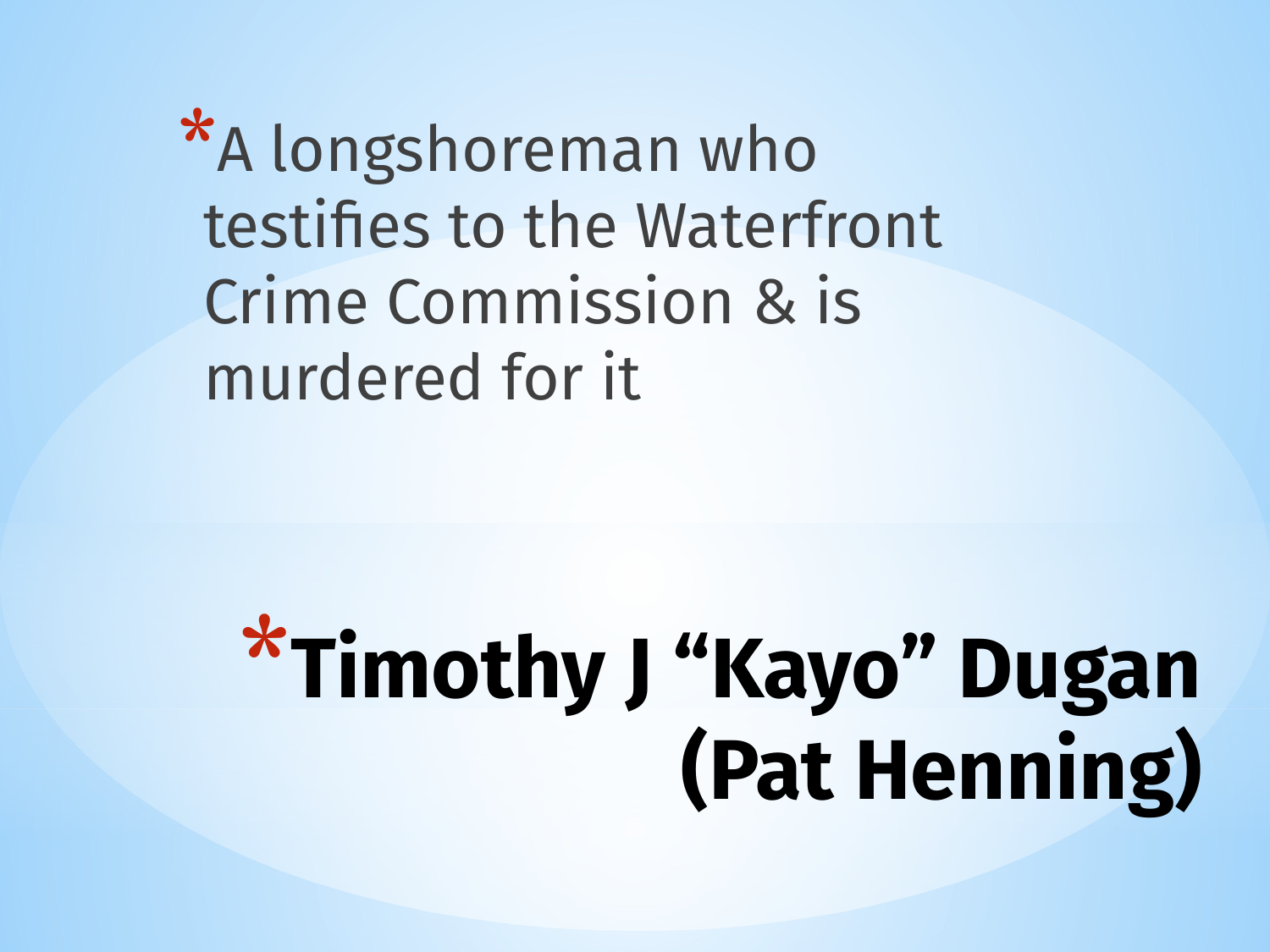

A longshoreman who testifies to the Waterfront Crime Commission & is murdered for it
# Timothy J “Kayo” Dugan (Pat Henning)